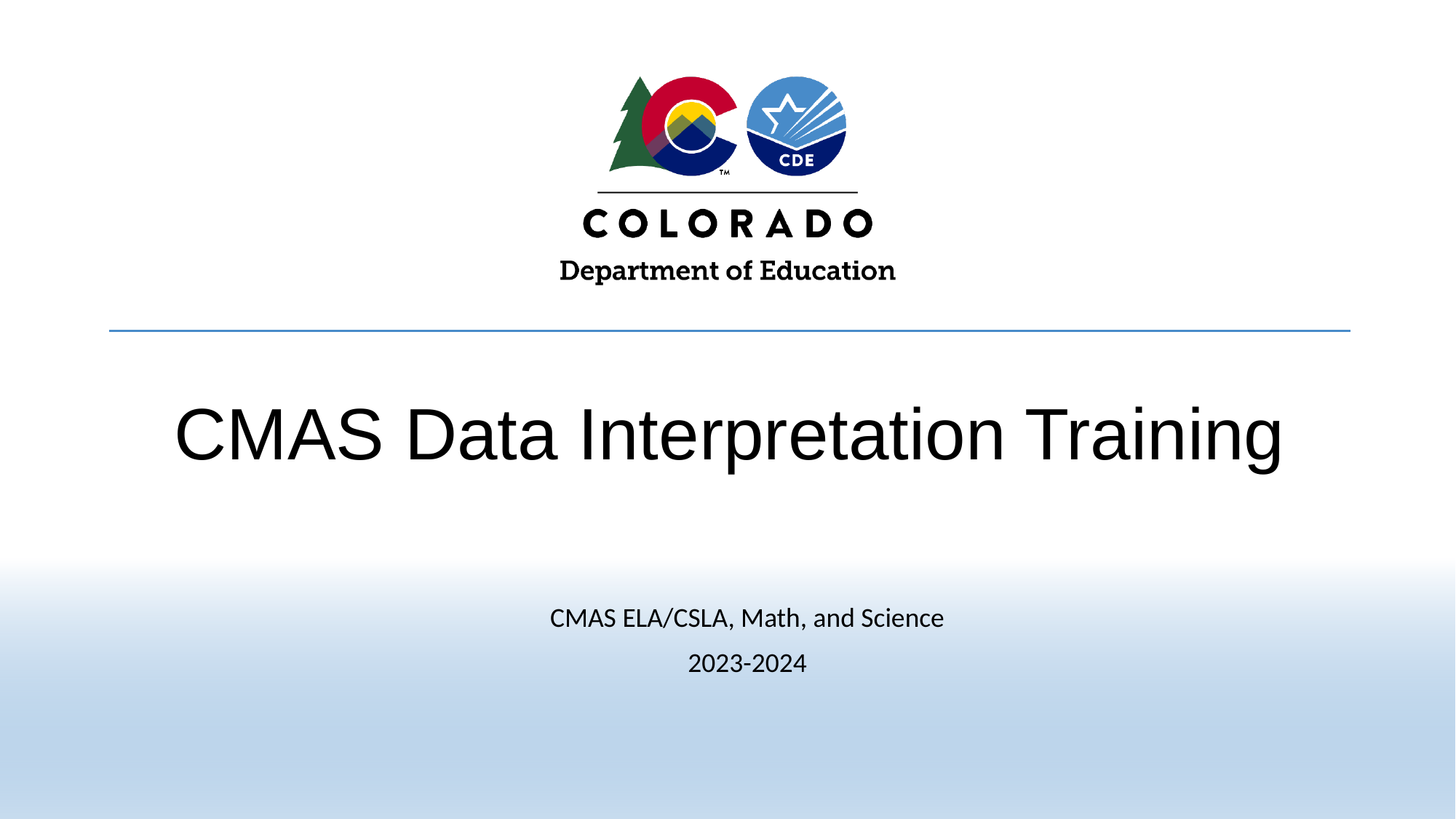

# CMAS Data Interpretation Training
CMAS ELA/CSLA, Math, and Science
2023-2024